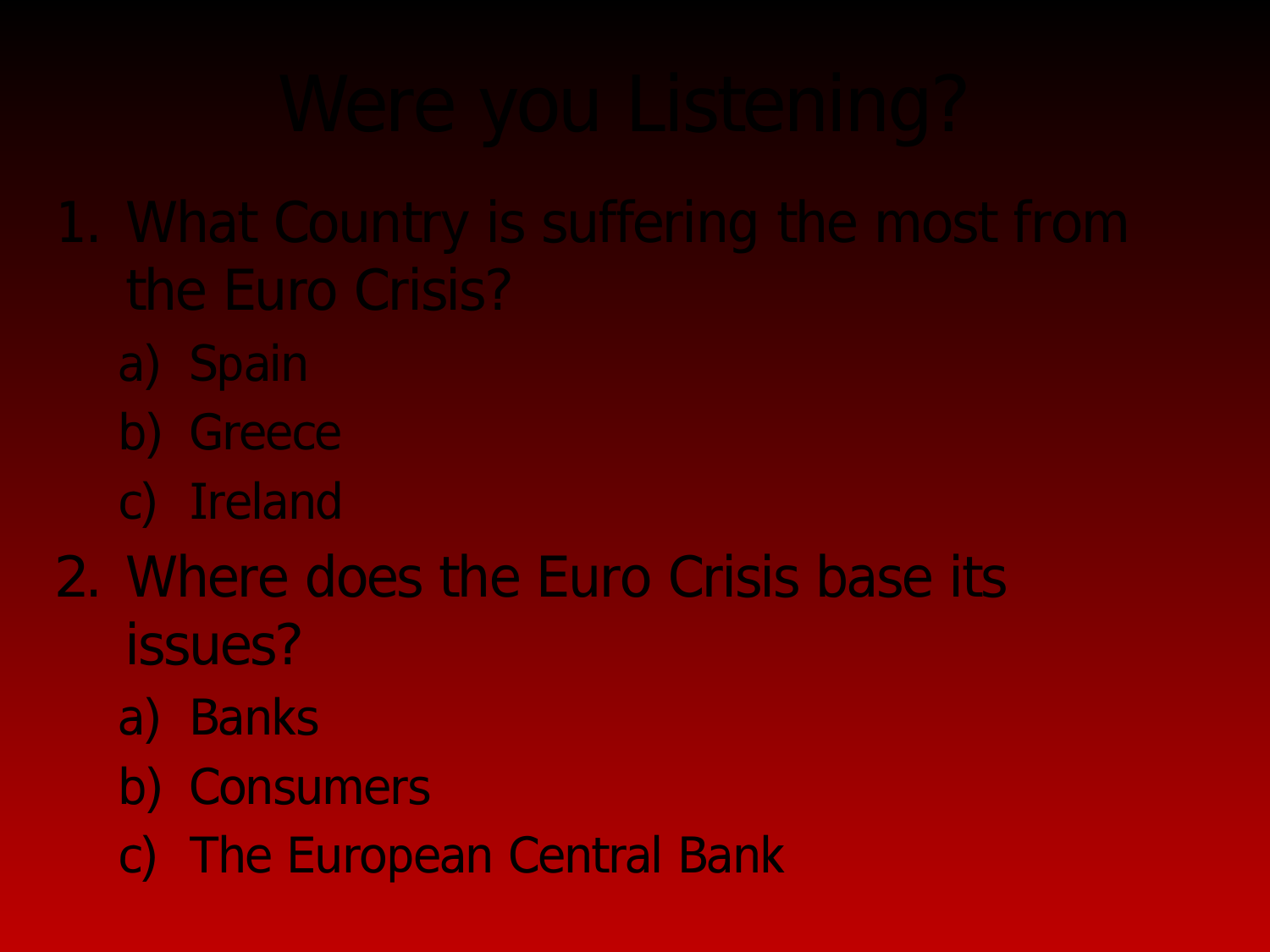

# Were you Listening?
What Country is suffering the most from the Euro Crisis?
Spain
Greece
Ireland
Where does the Euro Crisis base its issues?
Banks
Consumers
The European Central Bank